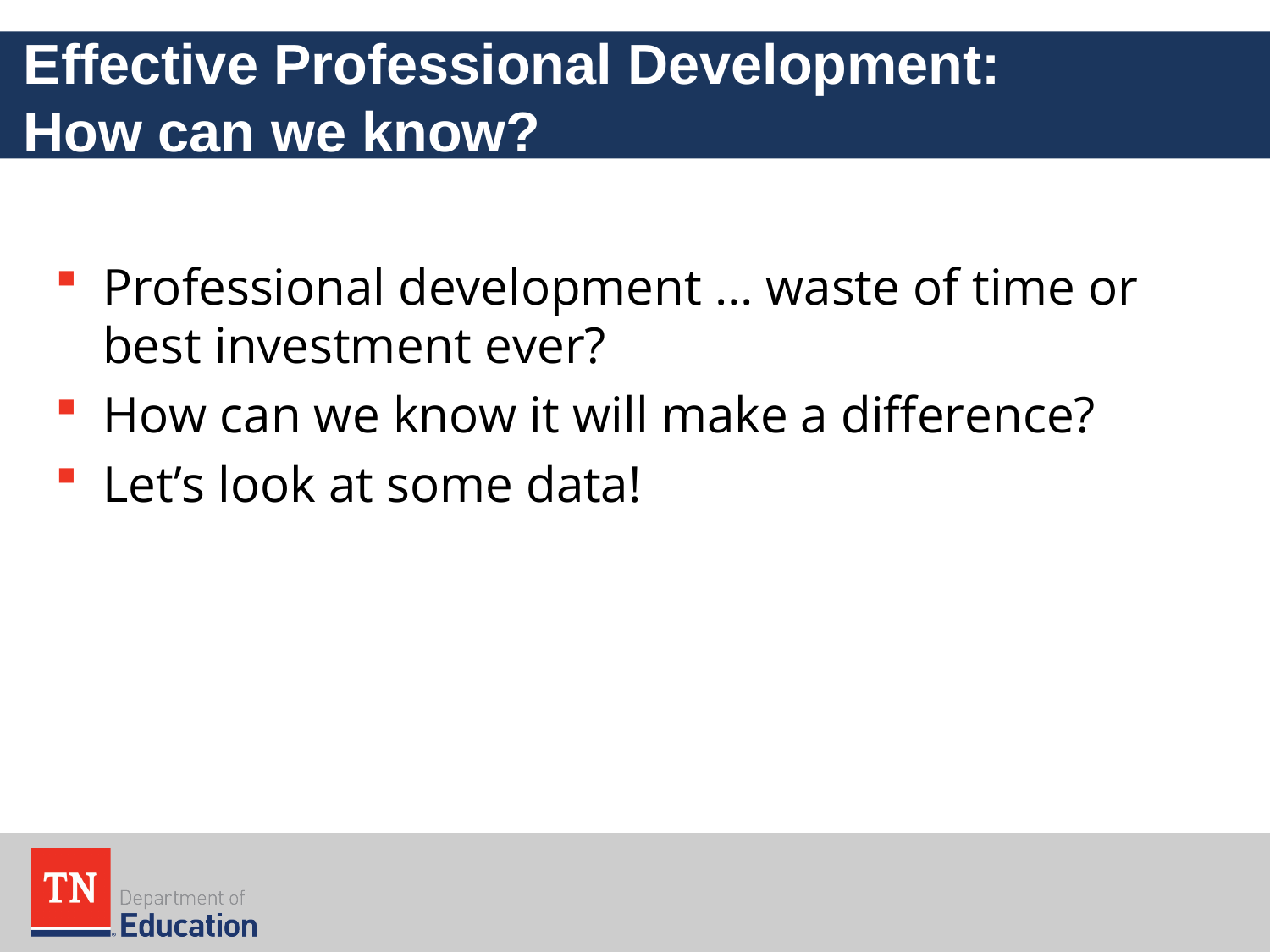

# Effective Professional Development: How can we know?

Professional development … waste of time or best investment ever?
How can we know it will make a difference?
Let’s look at some data!